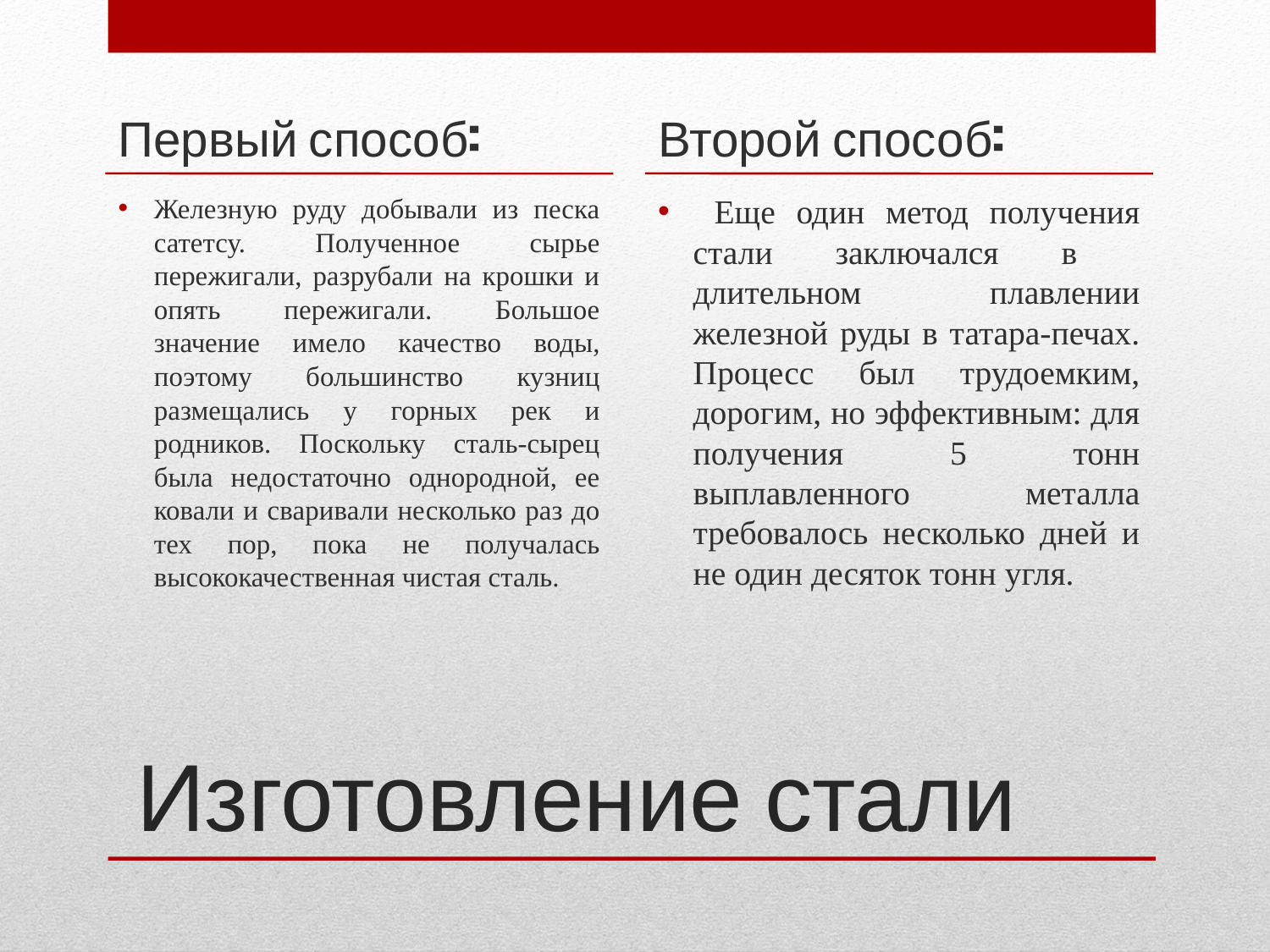

Первый способ:
Второй способ:
Железную руду добывали из песка сатетсу. Полученное сырье пережигали, разрубали на крошки и опять пережигали. Большое значение имело качество воды, поэтому большинство кузниц размещались у горных рек и родников. Поскольку сталь-сырец была недостаточно однородной, ее ковали и сваривали несколько раз до тех пор, пока не получалась высококачественная чистая сталь.
 Еще один метод получения стали заключался в  длительном плавлении железной руды в татара-печах. Процесс был трудоемким, дорогим, но эффективным: для получения 5 тонн выплавленного металла требовалось несколько дней и не один десяток тонн угля.
# Изготовление стали